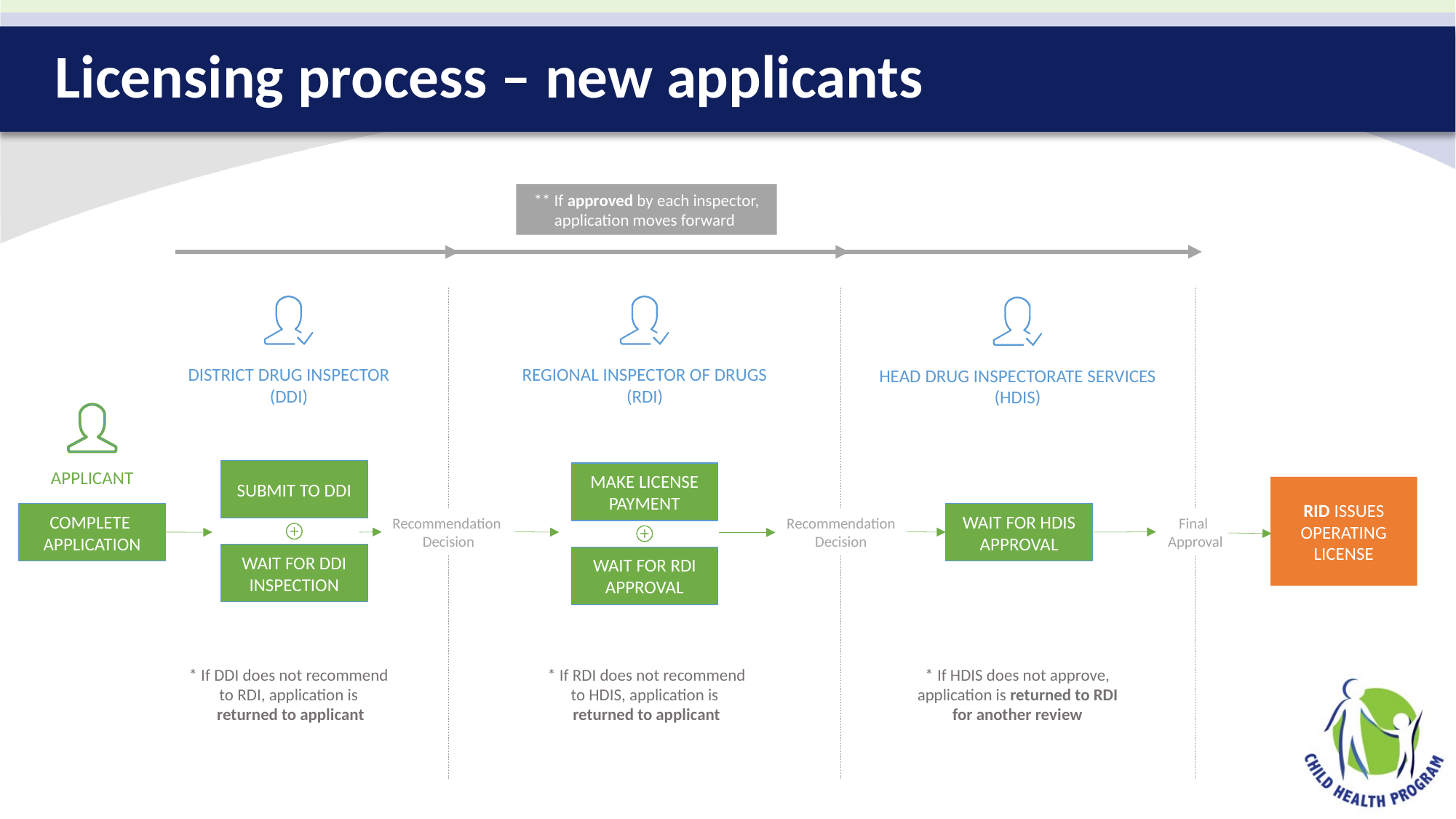

# Licensing process – new applicants
** If approved by each inspector, application moves forward

DISTRICT DRUG INSPECTOR
(DDI)

REGIONAL INSPECTOR OF DRUGS
(RDI)

HEAD DRUG INSPECTORATE SERVICES
(HDIS)

SUBMIT TO DDI

WAIT FOR DDI
INSPECTION
APPLICANT
MAKE LICENSE PAYMENT

WAIT FOR RDI APPROVAL
RID ISSUES OPERATING LICENSE
COMPLETE
APPLICATION
WAIT FOR HDIS APPROVAL
Recommendation
Decision
Recommendation
Decision
Final
Approval
* If DDI does not recommend to RDI, application is
 returned to applicant
* If RDI does not recommend to HDIS, application is
returned to applicant
* If HDIS does not approve, application is returned to RDI for another review